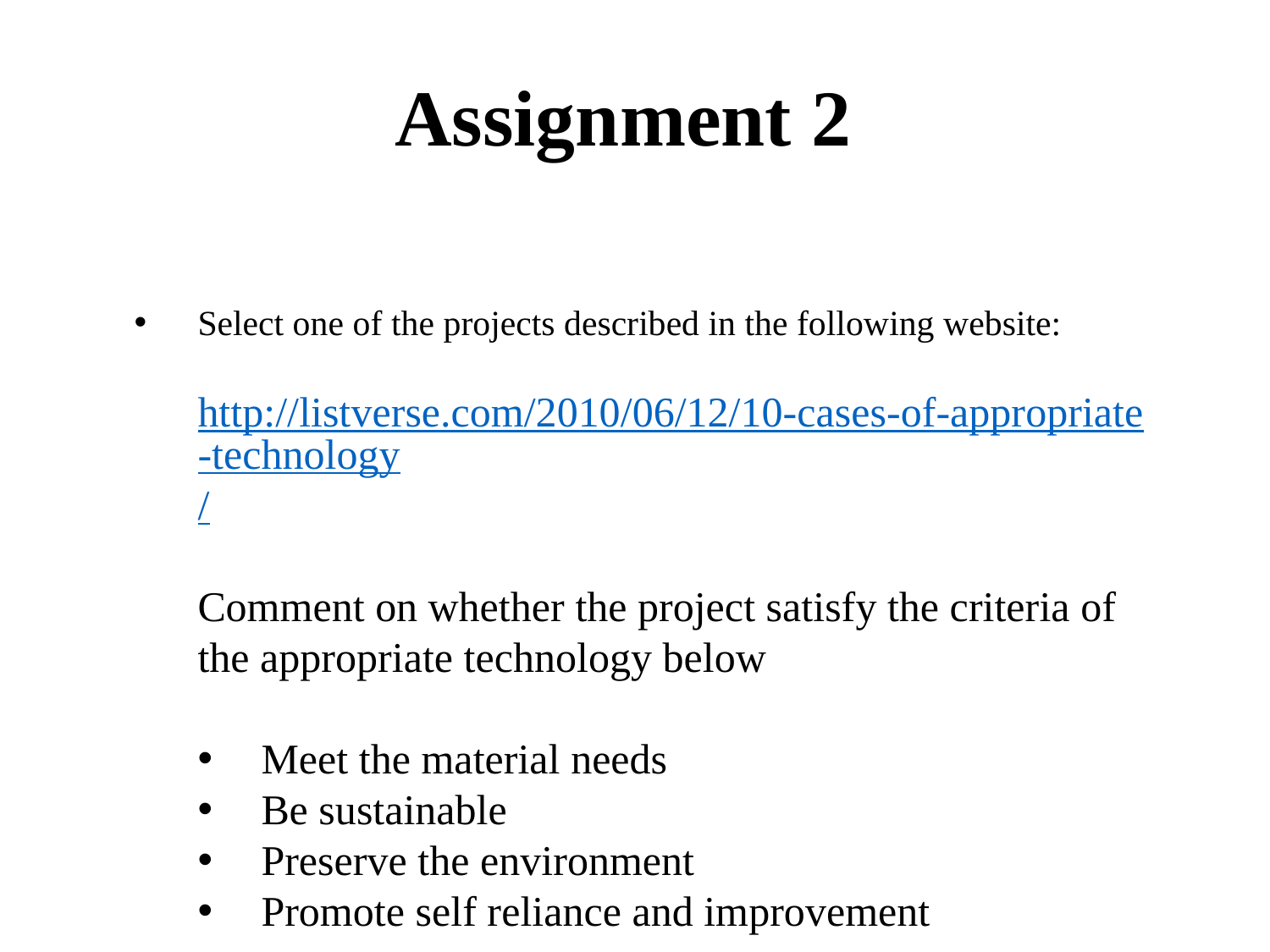

# Assignment 2

Select one of the projects described in the following website:

http://listverse.com/2010/06/12/10-cases-of-appropriate-technology/

Comment on whether the project satisfy the criteria of the appropriate technology below

Meet the material needs
Be sustainable
Preserve the environment
Promote self reliance and improvement